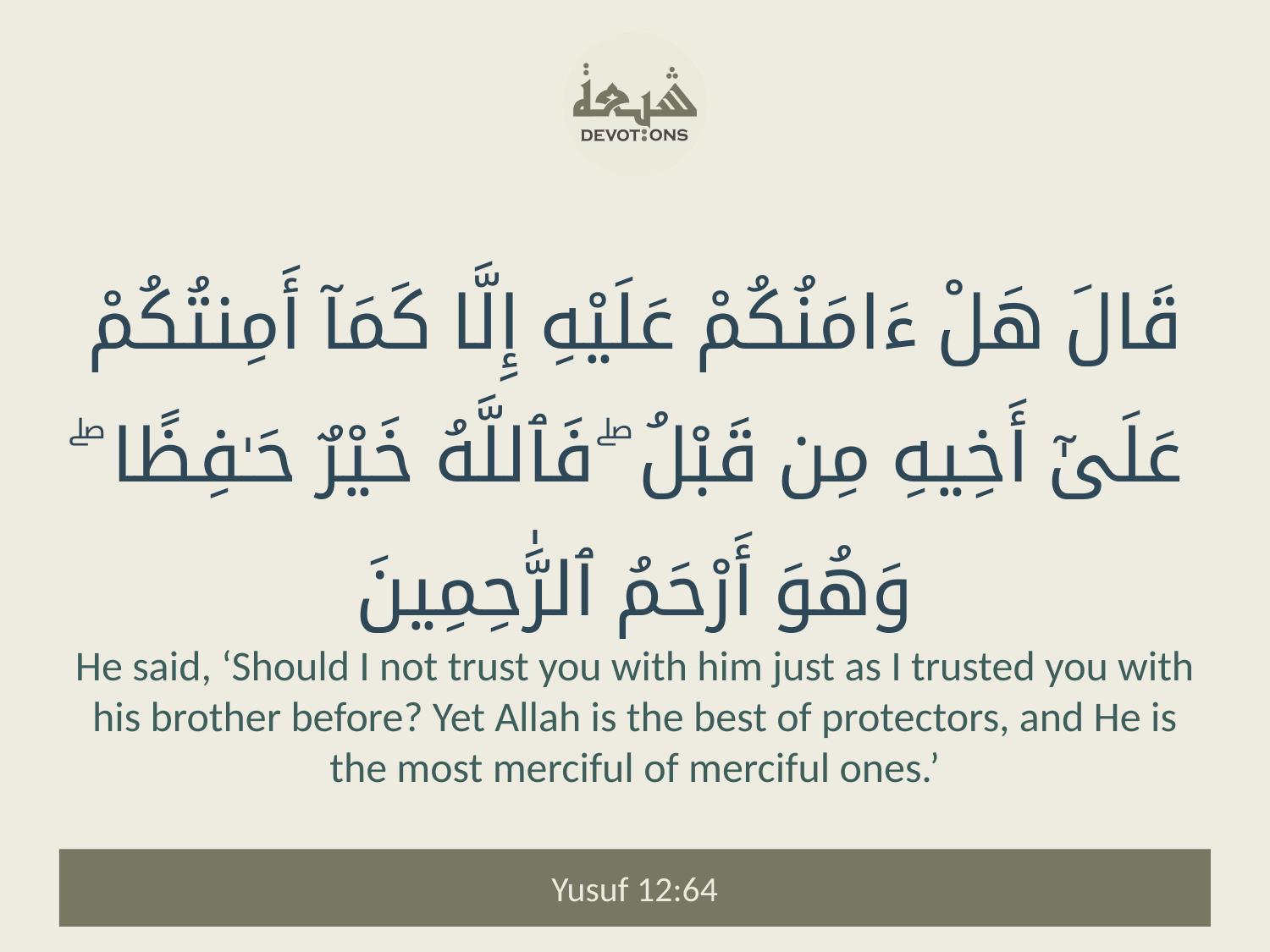

قَالَ هَلْ ءَامَنُكُمْ عَلَيْهِ إِلَّا كَمَآ أَمِنتُكُمْ عَلَىٰٓ أَخِيهِ مِن قَبْلُ ۖ فَٱللَّهُ خَيْرٌ حَـٰفِظًا ۖ وَهُوَ أَرْحَمُ ٱلرَّٰحِمِينَ
He said, ‘Should I not trust you with him just as I trusted you with his brother before? Yet Allah is the best of protectors, and He is the most merciful of merciful ones.’
Yusuf 12:64